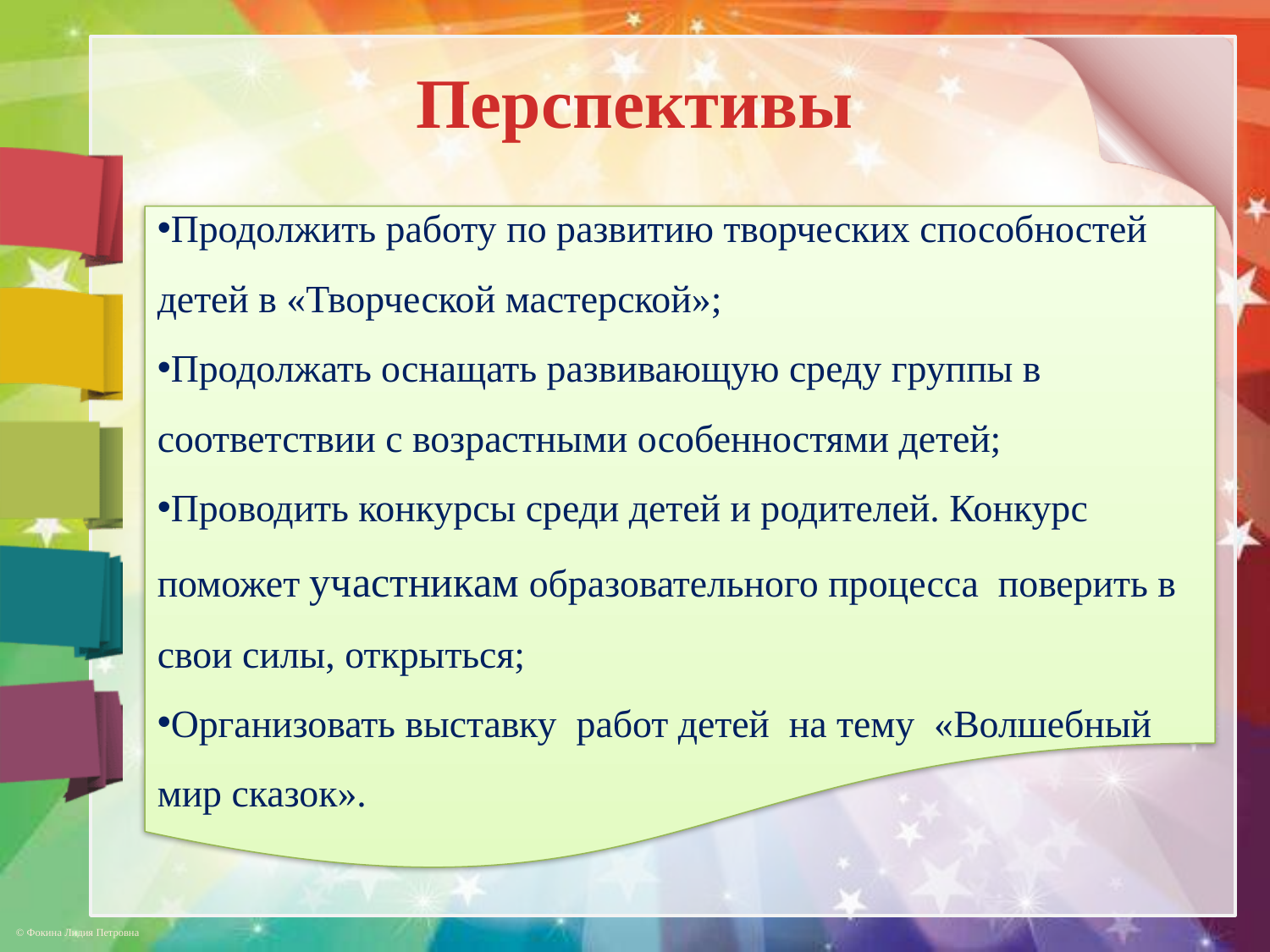

Перспективы

Продолжить работу по развитию творческих способностей детей в «Творческой мастерской»;
Продолжать оснащать развивающую среду группы в соответствии с возрастными особенностями детей;
Проводить конкурсы среди детей и родителей. Конкурс поможет участникам образовательного процесса  поверить в свои силы, открыться;
Организовать выставку  работ детей  на тему  «Волшебный мир сказок».